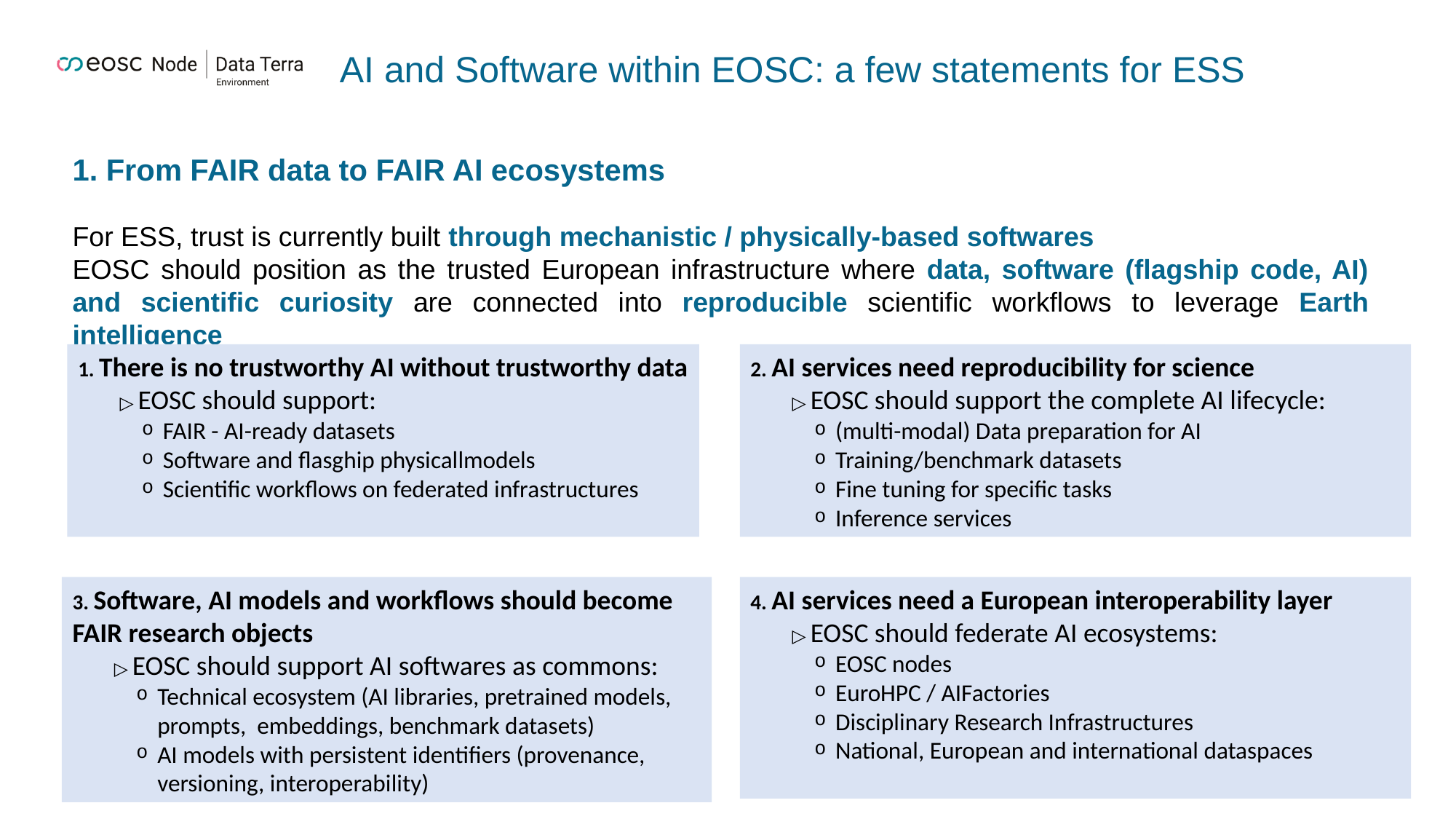

# AI and Software within EOSC: a few statements for ESS
1. From FAIR data to FAIR AI ecosystems

For ESS, trust is currently built through mechanistic / physically-based softwares
EOSC should position as the trusted European infrastructure where data, software (flagship code, AI) and scientific curiosity are connected into reproducible scientific workflows to leverage Earth intelligence
1. There is no trustworthy AI without trustworthy data
	▷ EOSC should support:
FAIR - AI-ready datasets
Software and flasghip physicallmodels
Scientific workflows on federated infrastructures

2. AI services need reproducibility for science
	▷ EOSC should support the complete AI lifecycle:
(multi-modal) Data preparation for AI
Training/benchmark datasets
Fine tuning for specific tasks
Inference services
3. Software, AI models and workflows should become FAIR research objects
	▷ EOSC should support AI softwares as commons:
Technical ecosystem (AI libraries, pretrained models, prompts,  embeddings, benchmark datasets)
AI models with persistent identifiers (provenance, versioning, interoperability)
4. AI services need a European interoperability layer
	▷ EOSC should federate AI ecosystems:
EOSC nodes
EuroHPC / AIFactories
Disciplinary Research Infrastructures
National, European and international dataspaces